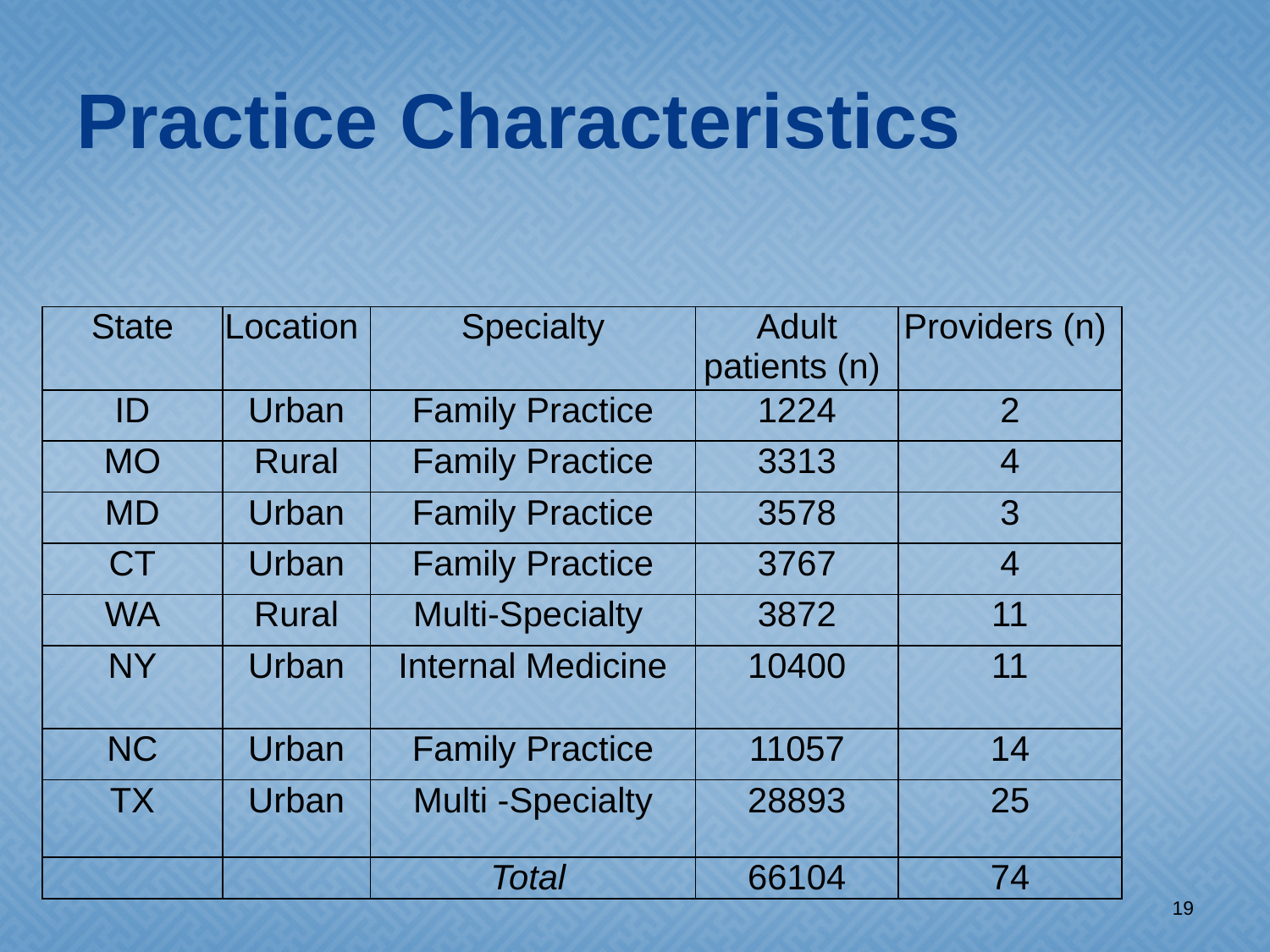

# Practice Characteristics
| State | Location | Specialty | Adult patients (n) | Providers (n) |
| --- | --- | --- | --- | --- |
| ID | Urban | Family Practice | 1224 | 2 |
| MO | Rural | Family Practice | 3313 | 4 |
| MD | Urban | Family Practice | 3578 | 3 |
| CT | Urban | Family Practice | 3767 | 4 |
| WA | Rural | Multi-Specialty | 3872 | 11 |
| NY | Urban | Internal Medicine | 10400 | 11 |
| NC | Urban | Family Practice | 11057 | 14 |
| TX | Urban | Multi -Specialty | 28893 | 25 |
|  |  | Total | 66104 | 74 |
19